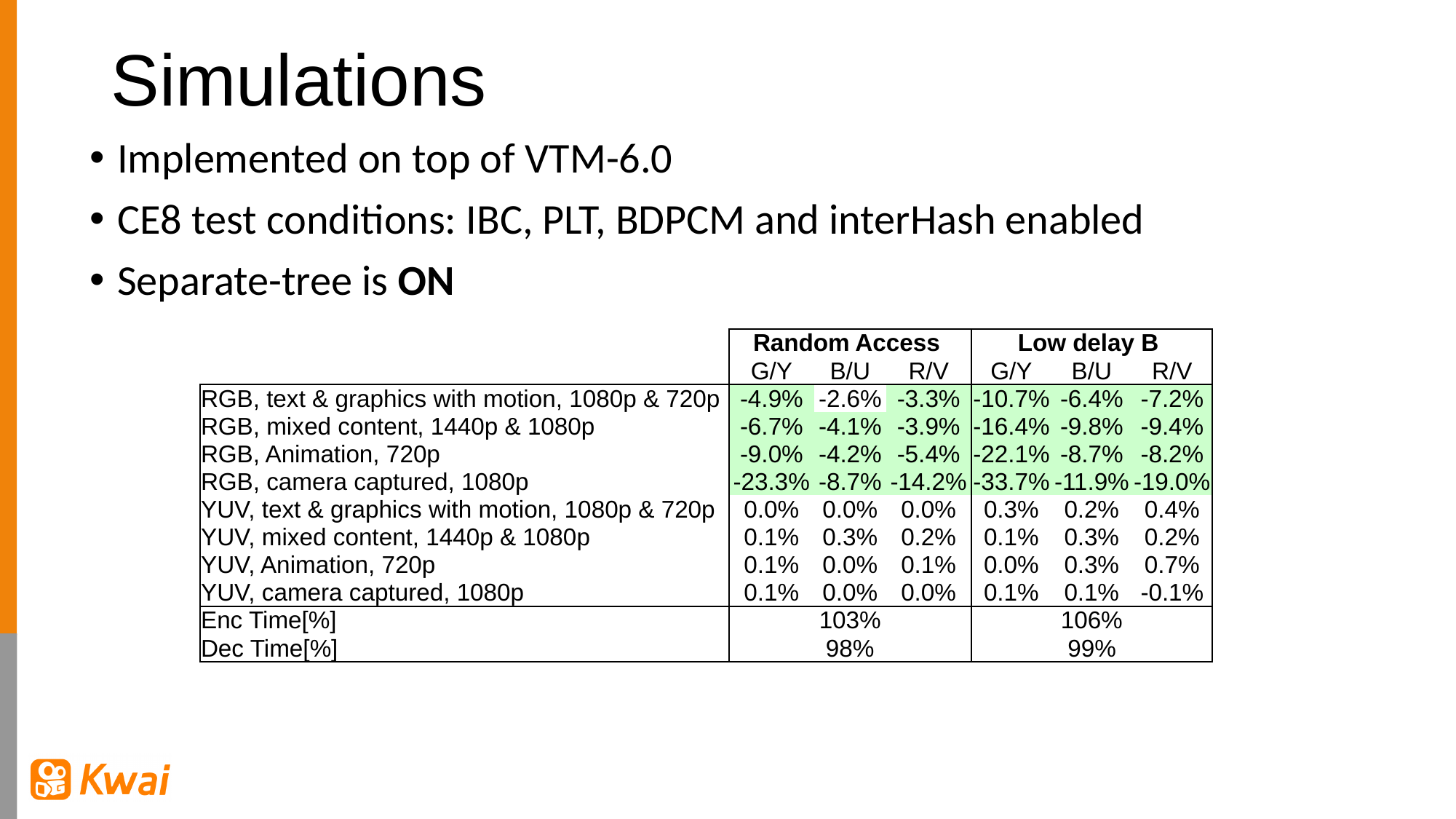

# Simulations
Implemented on top of VTM-6.0
CE8 test conditions: IBC, PLT, BDPCM and interHash enabled
Separate-tree is ON

|  | Random Access |  |  |
| --- | --- | --- | --- |
|  | G/Y | B/U | R/V |
| RGB, text & graphics with motion, 1080p & 720p | -4.9% | -2.6% | -3.3% |
| RGB, mixed content, 1440p & 1080p | -6.7% | -4.1% | -3.9% |
| RGB, Animation, 720p | -9.0% | -4.2% | -5.4% |
| RGB, camera captured, 1080p | -23.3% | -8.7% | -14.2% |
| YUV, text & graphics with motion, 1080p & 720p | 0.0% | 0.0% | 0.0% |
| YUV, mixed content, 1440p & 1080p | 0.1% | 0.3% | 0.2% |
| YUV, Animation, 720p | 0.1% | 0.0% | 0.1% |
| YUV, camera captured, 1080p | 0.1% | 0.0% | 0.0% |
| Enc Time[%] | 103% |  |  |
| Dec Time[%] | 98% |  |  |
| Low delay B |  |  |
| --- | --- | --- |
| G/Y | B/U | R/V |
| -10.7% | -6.4% | -7.2% |
| -16.4% | -9.8% | -9.4% |
| -22.1% | -8.7% | -8.2% |
| -33.7% | -11.9% | -19.0% |
| 0.3% | 0.2% | 0.4% |
| 0.1% | 0.3% | 0.2% |
| 0.0% | 0.3% | 0.7% |
| 0.1% | 0.1% | -0.1% |
| 106% |  |  |
| 99% |  |  |